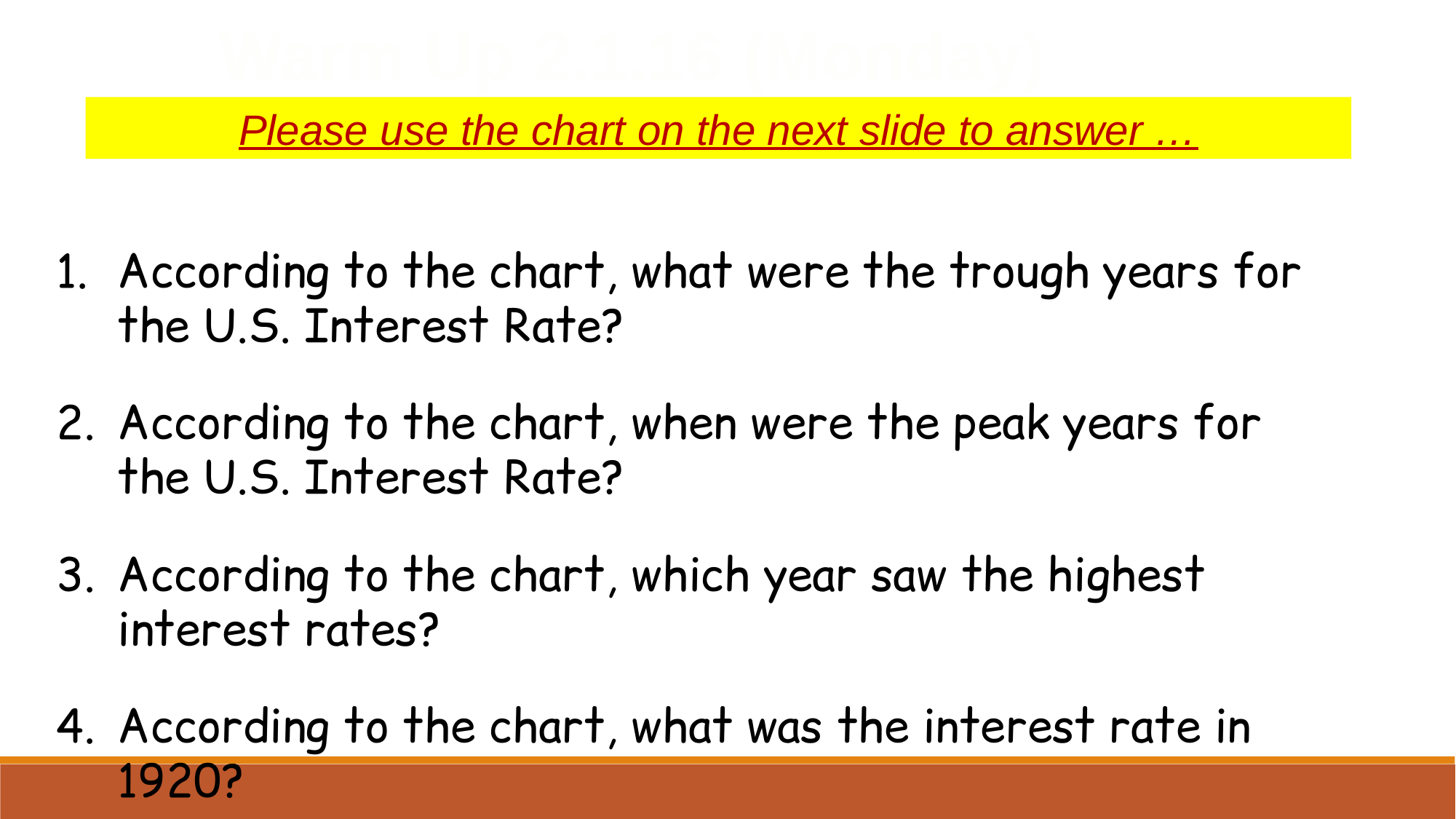

Warm Up 2.1.16 (Monday)
Please use the chart on the next slide to answer …
According to the chart, what were the trough years for the U.S. Interest Rate?
According to the chart, when were the peak years for the U.S. Interest Rate?
According to the chart, which year saw the highest interest rates?
According to the chart, what was the interest rate in 1920?